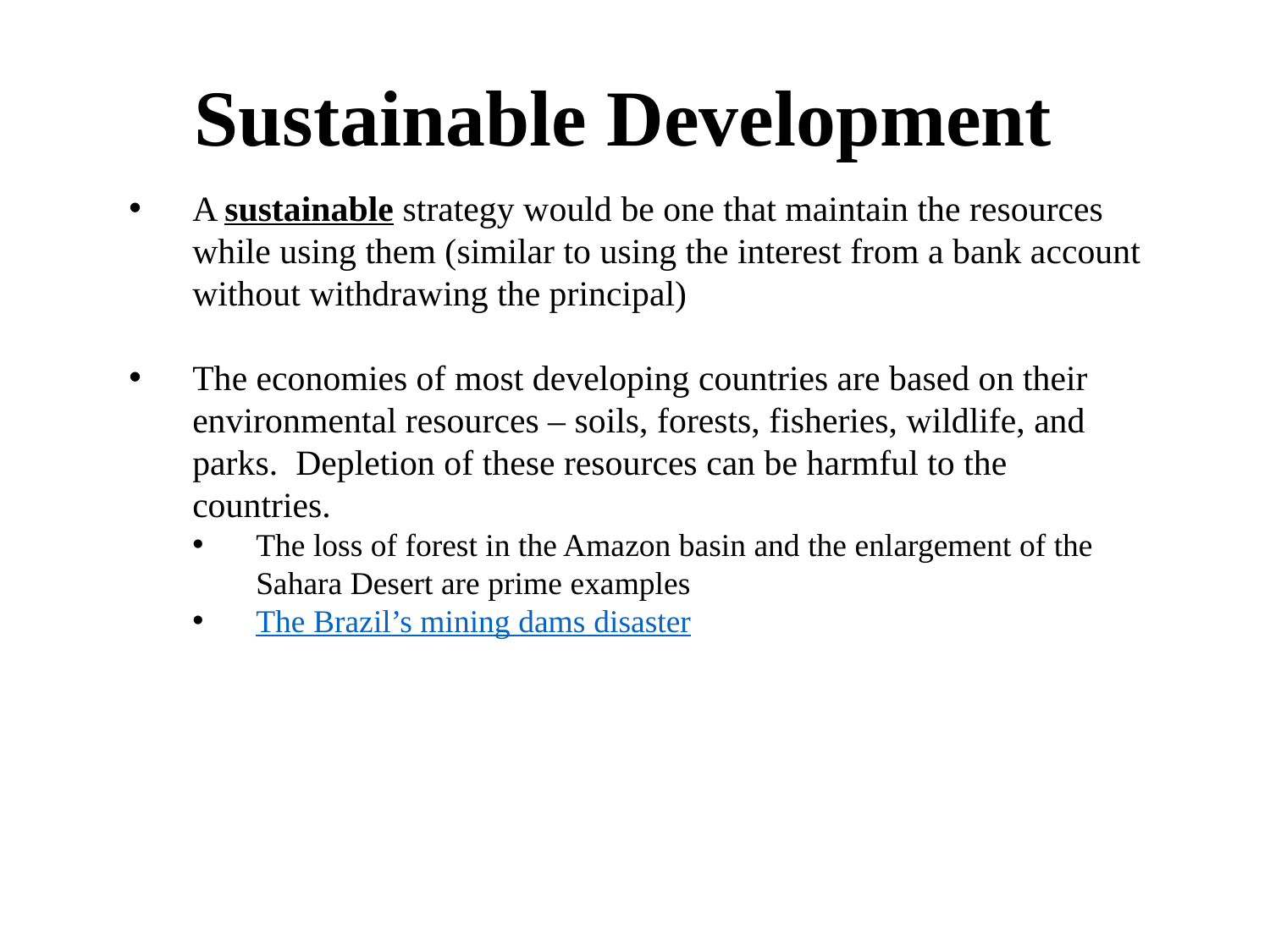

# Sustainable Development
A sustainable strategy would be one that maintain the resources while using them (similar to using the interest from a bank account without withdrawing the principal)

The economies of most developing countries are based on their environmental resources – soils, forests, fisheries, wildlife, and parks.  Depletion of these resources can be harmful to the countries.
The loss of forest in the Amazon basin and the enlargement of the Sahara Desert are prime examples
The Brazil’s mining dams disaster